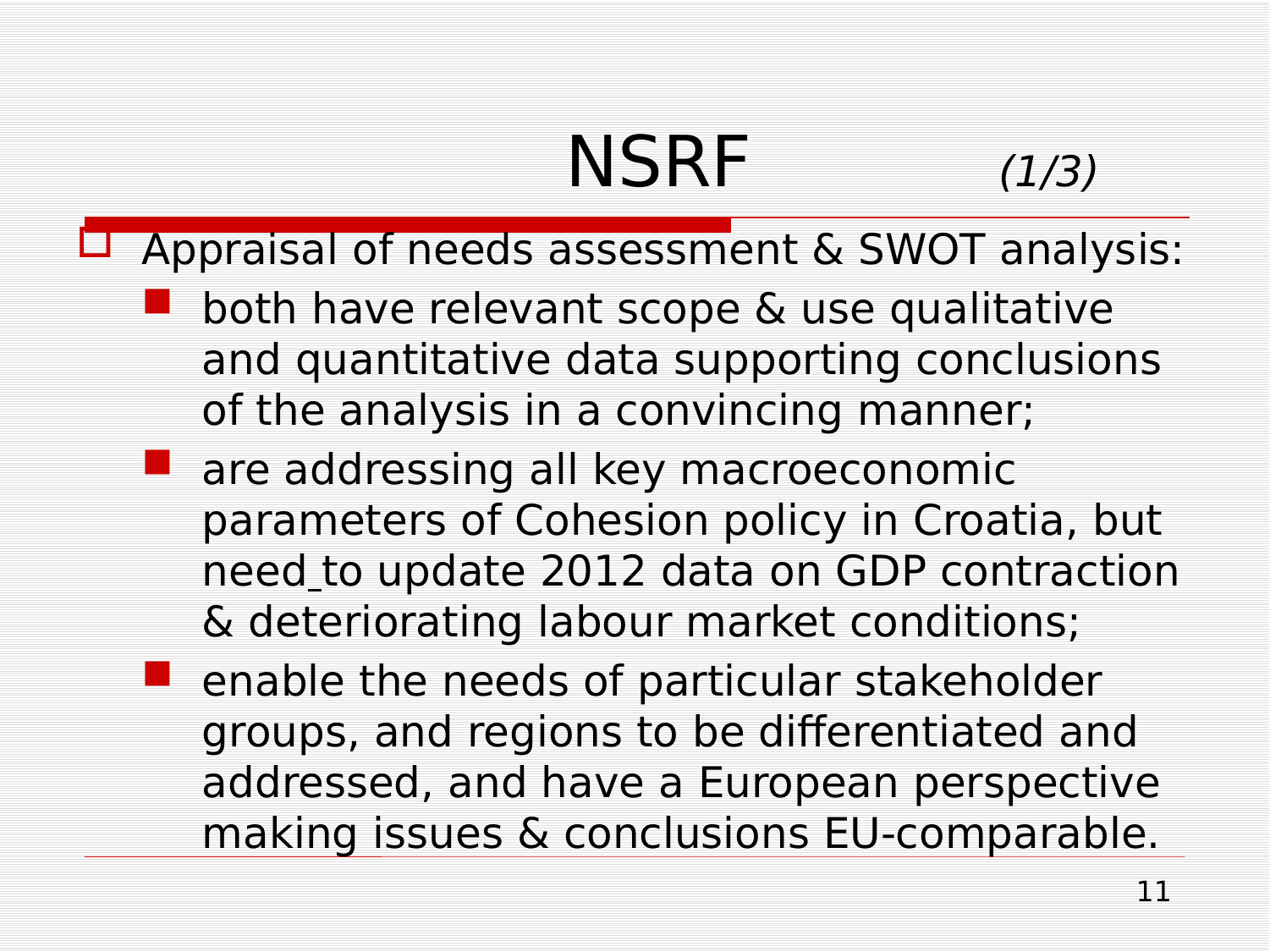

# NSRF           (1/3)
Appraisal of needs assessment & SWOT analysis:
both have relevant scope & use qualitative and quantitative data supporting conclusions of the analysis in a convincing manner;
are addressing all key macroeconomic parameters of Cohesion policy in Croatia, but need to update 2012 data on GDP contraction & deteriorating labour market conditions;
enable the needs of particular stakeholder groups, and regions to be differentiated and addressed, and have a European perspective making issues & conclusions EU-comparable.
11